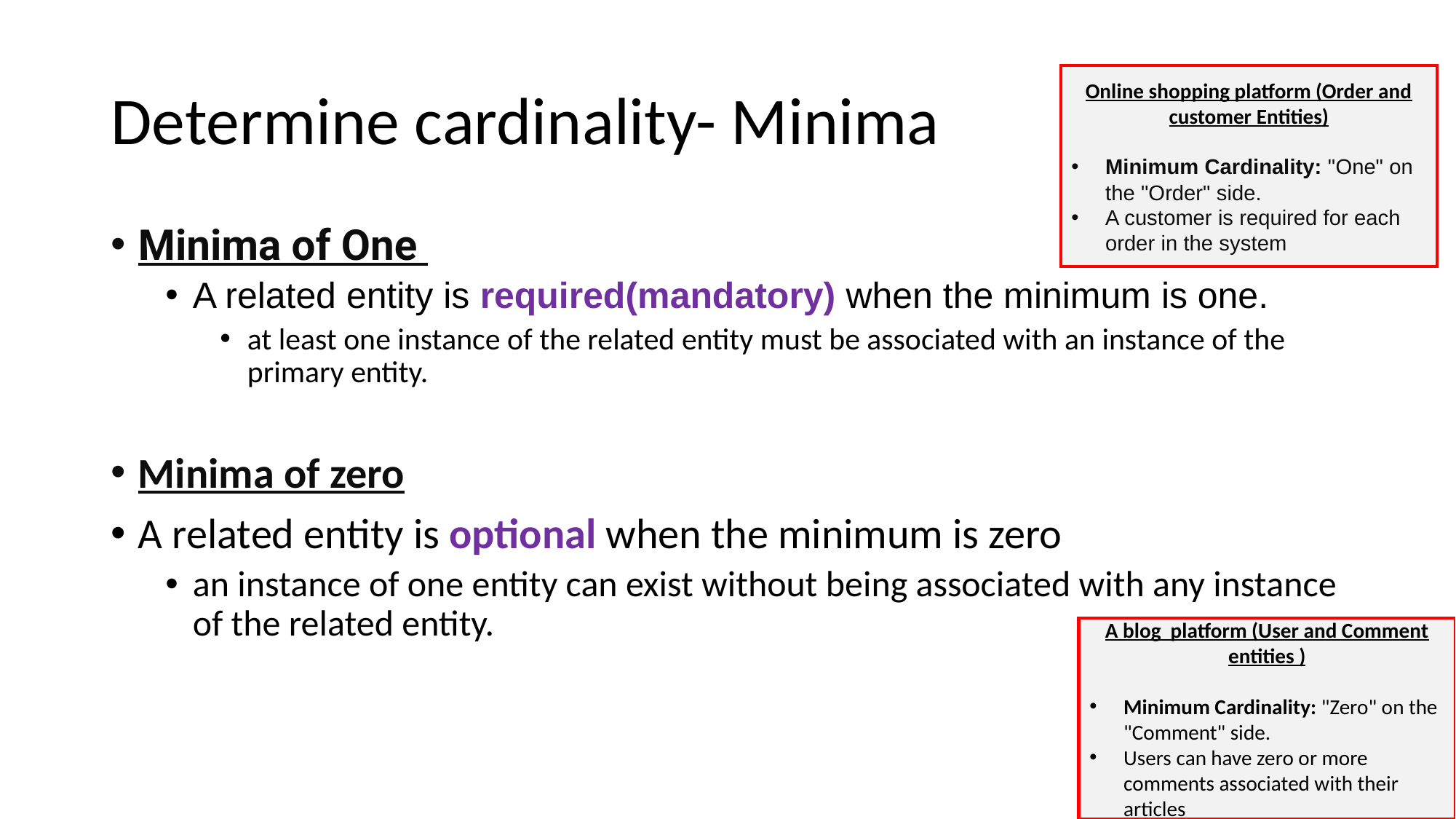

# Determine cardinality- Minima
Online shopping platform (Order and customer Entities)

Minimum Cardinality: "One" on the "Order" side.
A customer is required for each order in the system
Minima of One
A related entity is required(mandatory) when the minimum is one.
at least one instance of the related entity must be associated with an instance of the primary entity.

Minima of zero
A related entity is optional when the minimum is zero
an instance of one entity can exist without being associated with any instance of the related entity.
A blog  platform (User and Comment entities )

Minimum Cardinality: "Zero" on the "Comment" side.
Users can have zero or more comments associated with their articles